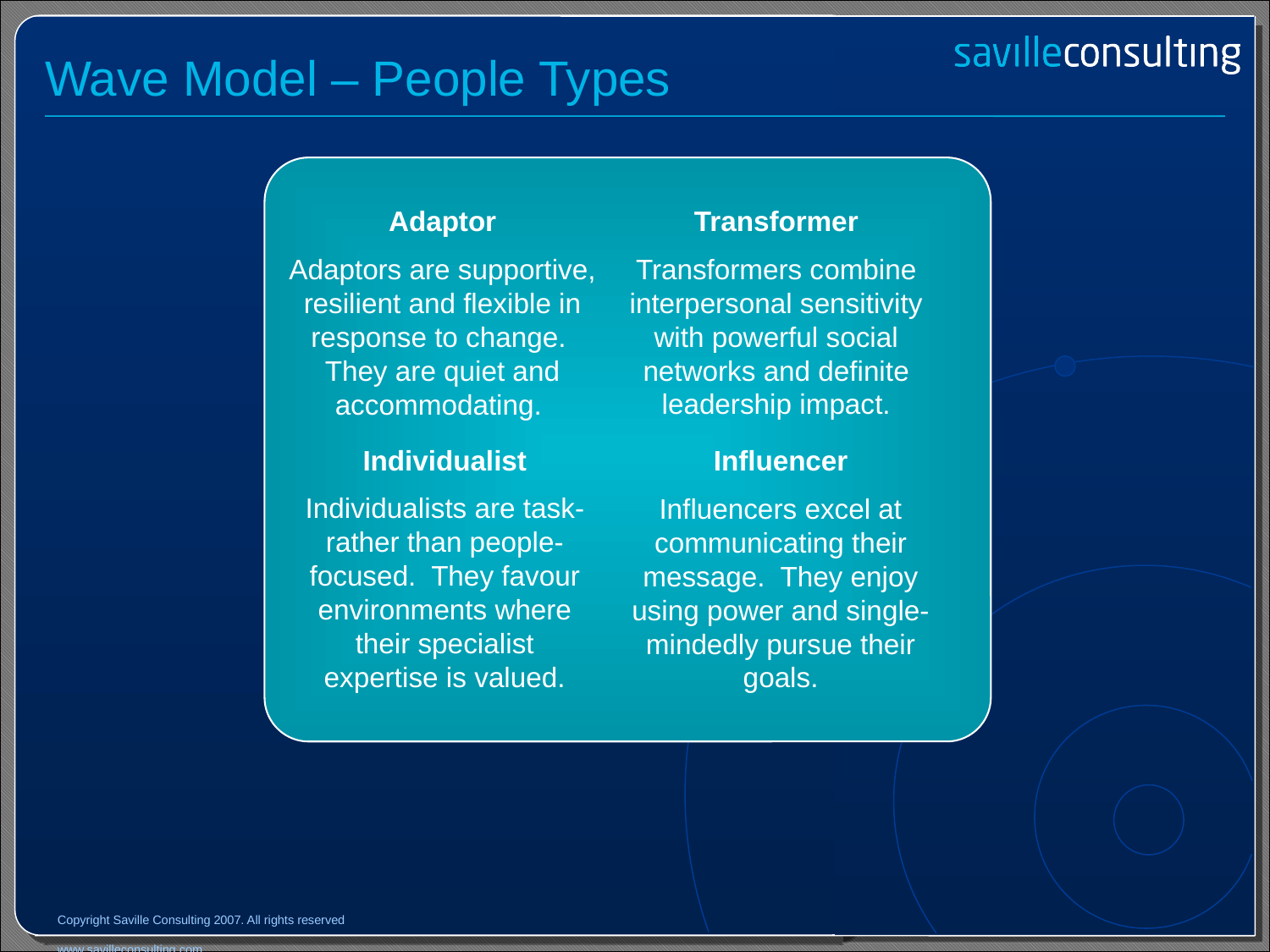

# Wave Model – People Types

Transformer
Transformers combine interpersonal sensitivity with powerful social networks and definite leadership impact.
Adaptor
Adaptors are supportive, resilient and flexible in response to change.  They are quiet and accommodating.
Individualist
Individualists are task- rather than people-focused.  They favour environments where their specialist expertise is valued.
Influencer
Influencers excel at communicating their message.  They enjoy using power and single-mindedly pursue their goals.